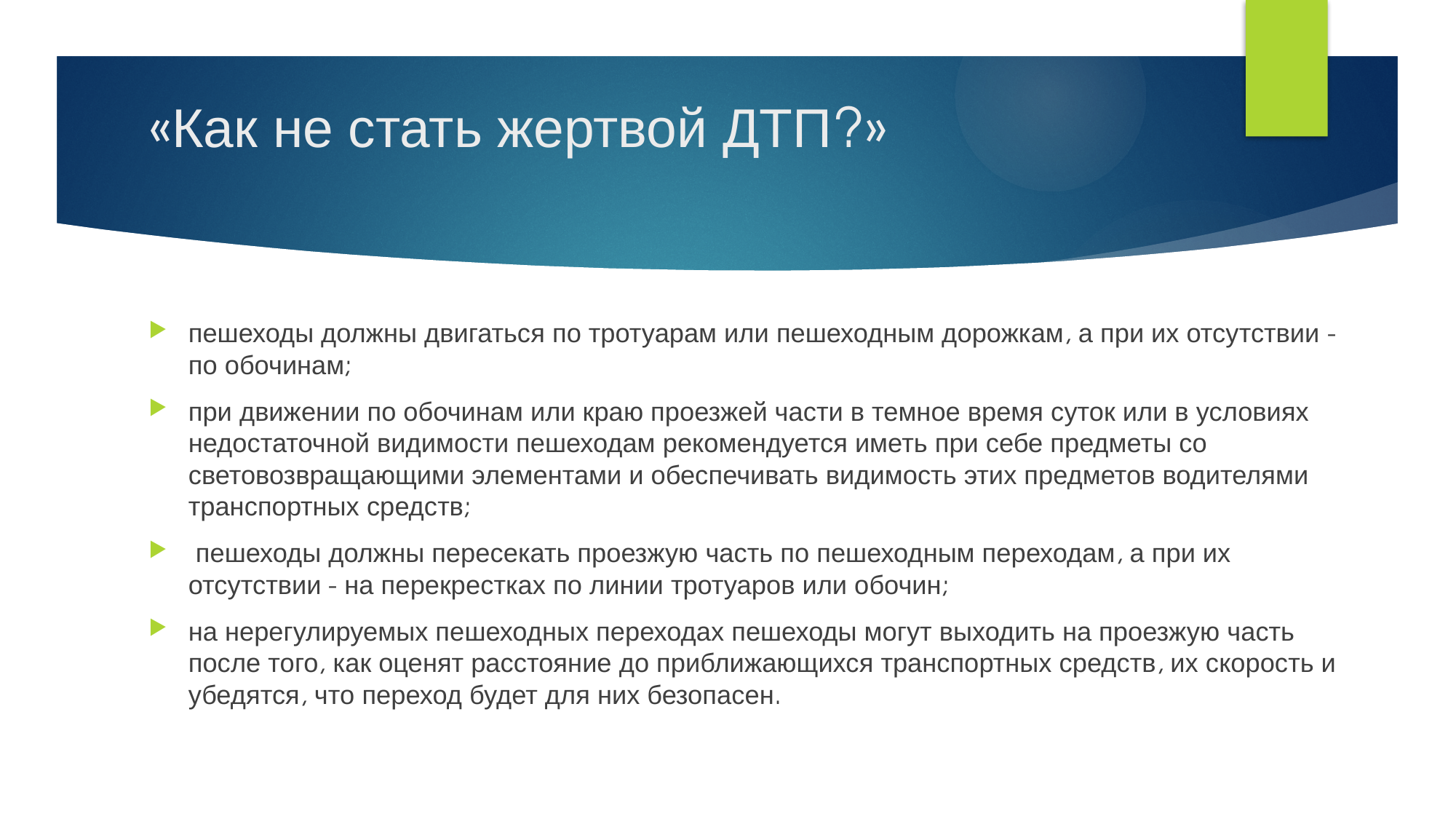

# «Как не стать жертвой ДТП?»
пешеходы должны двигаться по тротуарам или пешеходным дорожкам, а при их отсутствии - по обочинам;
при движении по обочинам или краю проезжей части в темное время суток или в условиях недостаточной видимости пешеходам рекомендуется иметь при себе предметы со световозвращающими элементами и обеспечивать видимость этих предметов водителями транспортных средств;
 пешеходы должны пересекать проезжую часть по пешеходным переходам, а при их отсутствии - на перекрестках по линии тротуаров или обочин;
на нерегулируемых пешеходных переходах пешеходы могут выходить на проезжую часть после того, как оценят расстояние до приближающихся транспортных средств, их скорость и убедятся, что переход будет для них безопасен.